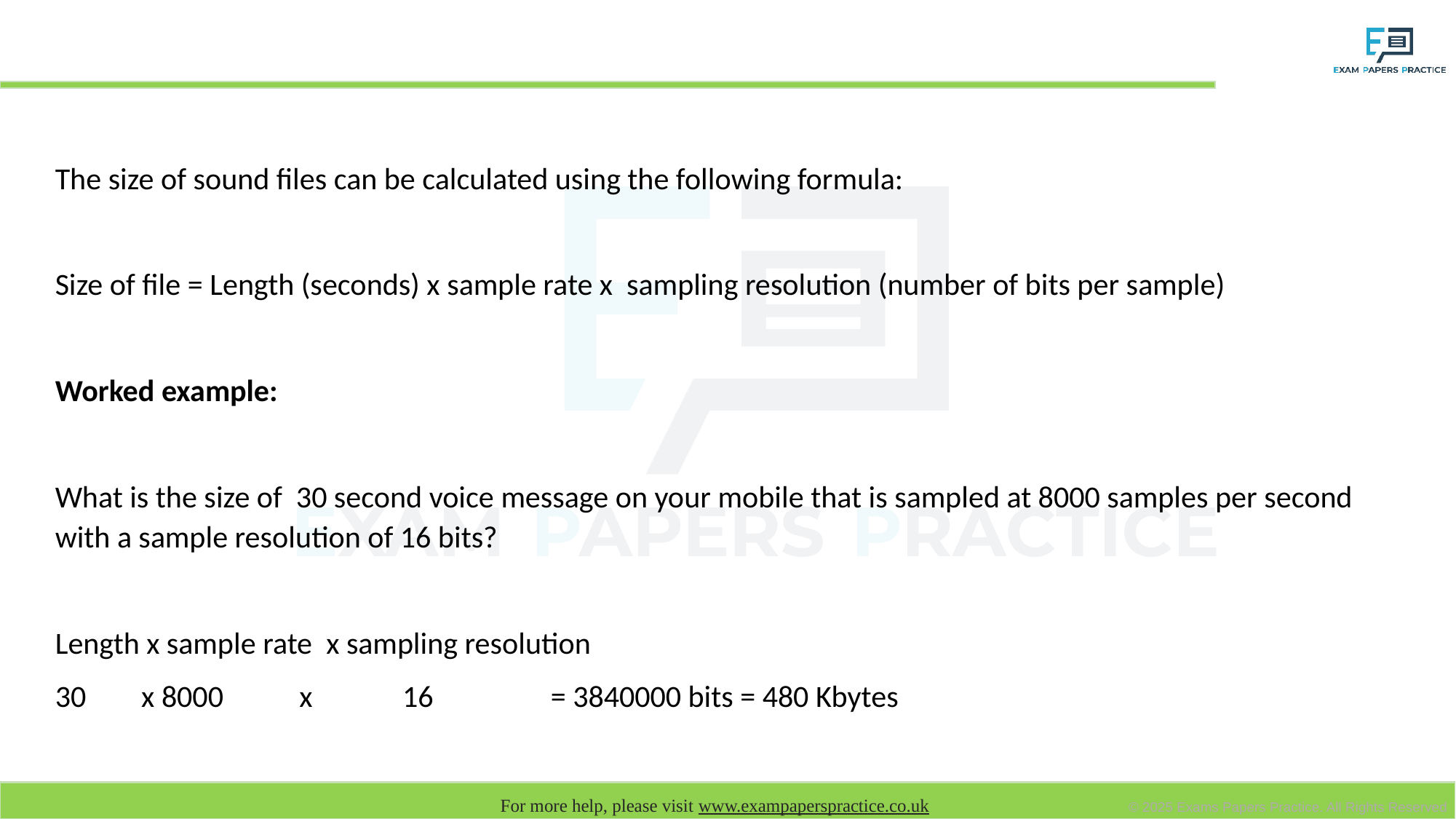

# Calculating the size of files
The size of sound files can be calculated using the following formula:

Size of file = Length (seconds) x sample rate x  sampling resolution (number of bits per sample)

Worked example:

What is the size of  30 second voice message on your mobile that is sampled at 8000 samples per second with a sample resolution of 16 bits?

Length x sample rate  x sampling resolution
30        x 8000           x             16                 = 3840000 bits = 480 Kbytes